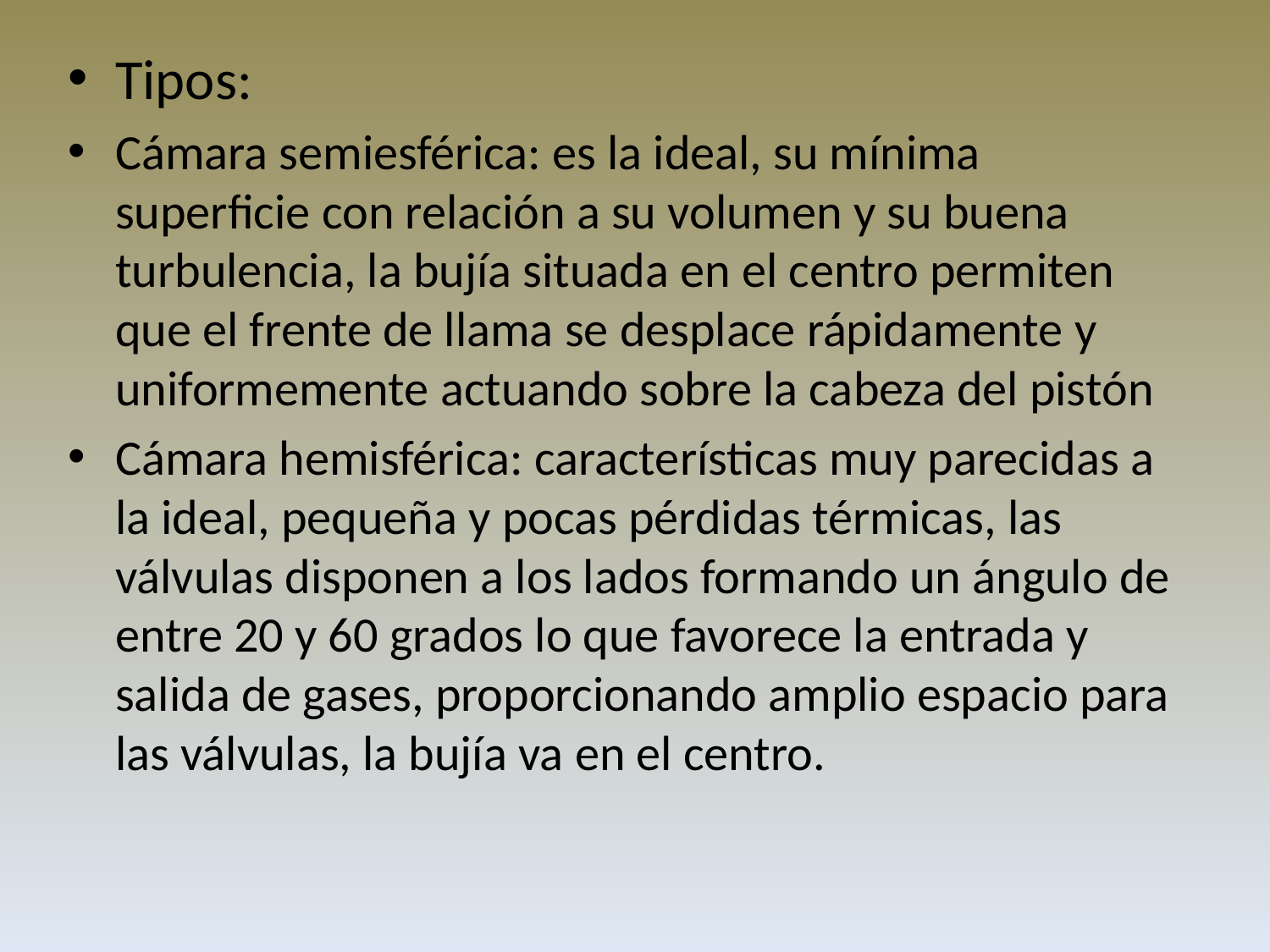

Tipos:
Cámara semiesférica: es la ideal, su mínima superficie con relación a su volumen y su buena turbulencia, la bujía situada en el centro permiten que el frente de llama se desplace rápidamente y uniformemente actuando sobre la cabeza del pistón
Cámara hemisférica: características muy parecidas a la ideal, pequeña y pocas pérdidas térmicas, las válvulas disponen a los lados formando un ángulo de entre 20 y 60 grados lo que favorece la entrada y salida de gases, proporcionando amplio espacio para las válvulas, la bujía va en el centro.